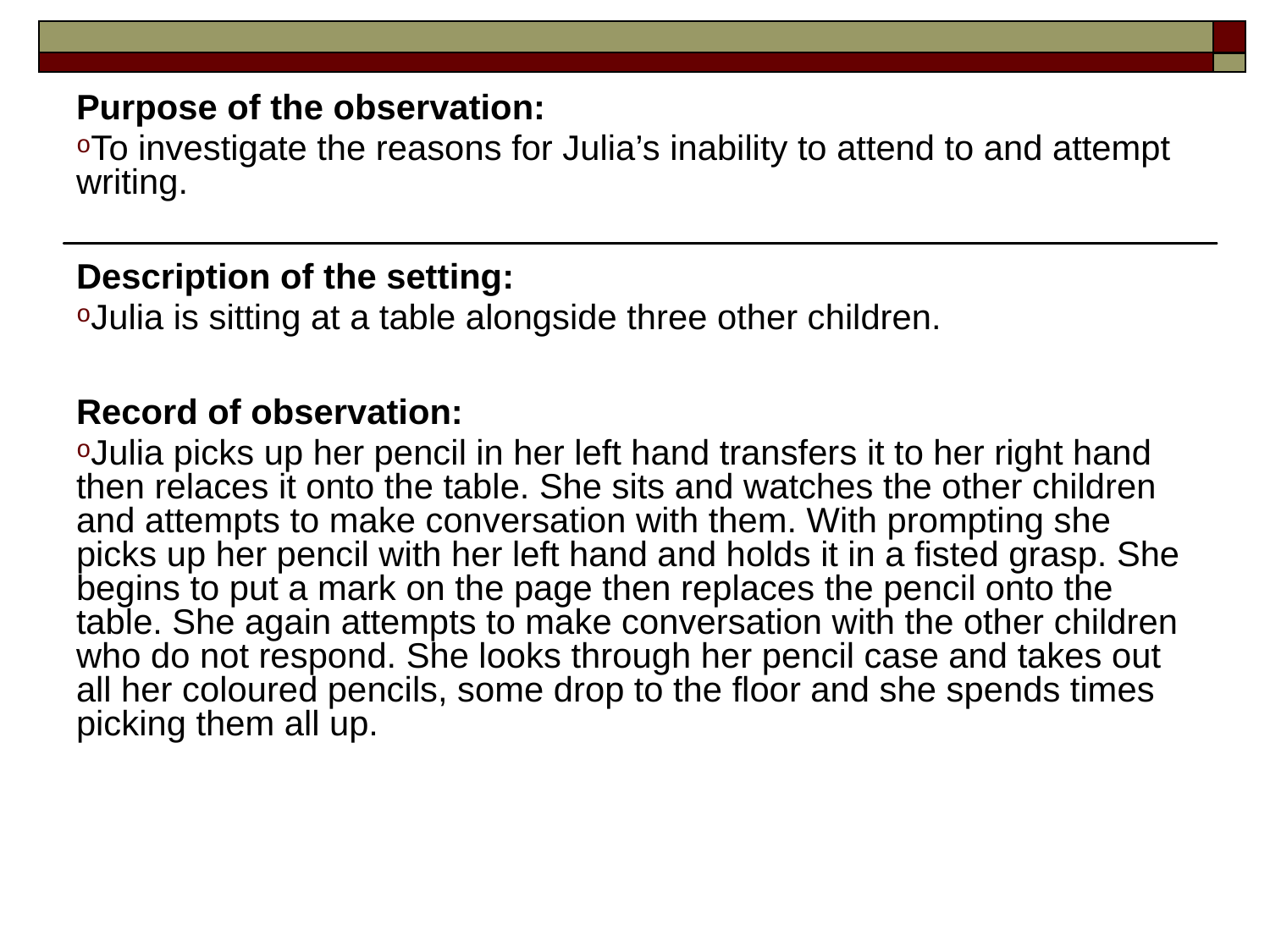

Purpose of the observation:
To investigate the reasons for Julia’s inability to attend to and attempt writing.

Description of the setting:
Julia is sitting at a table alongside three other children.

Record of observation:
Julia picks up her pencil in her left hand transfers it to her right hand then relaces it onto the table. She sits and watches the other children and attempts to make conversation with them. With prompting she picks up her pencil with her left hand and holds it in a fisted grasp. She begins to put a mark on the page then replaces the pencil onto the table. She again attempts to make conversation with the other children who do not respond. She looks through her pencil case and takes out all her coloured pencils, some drop to the floor and she spends times picking them all up.